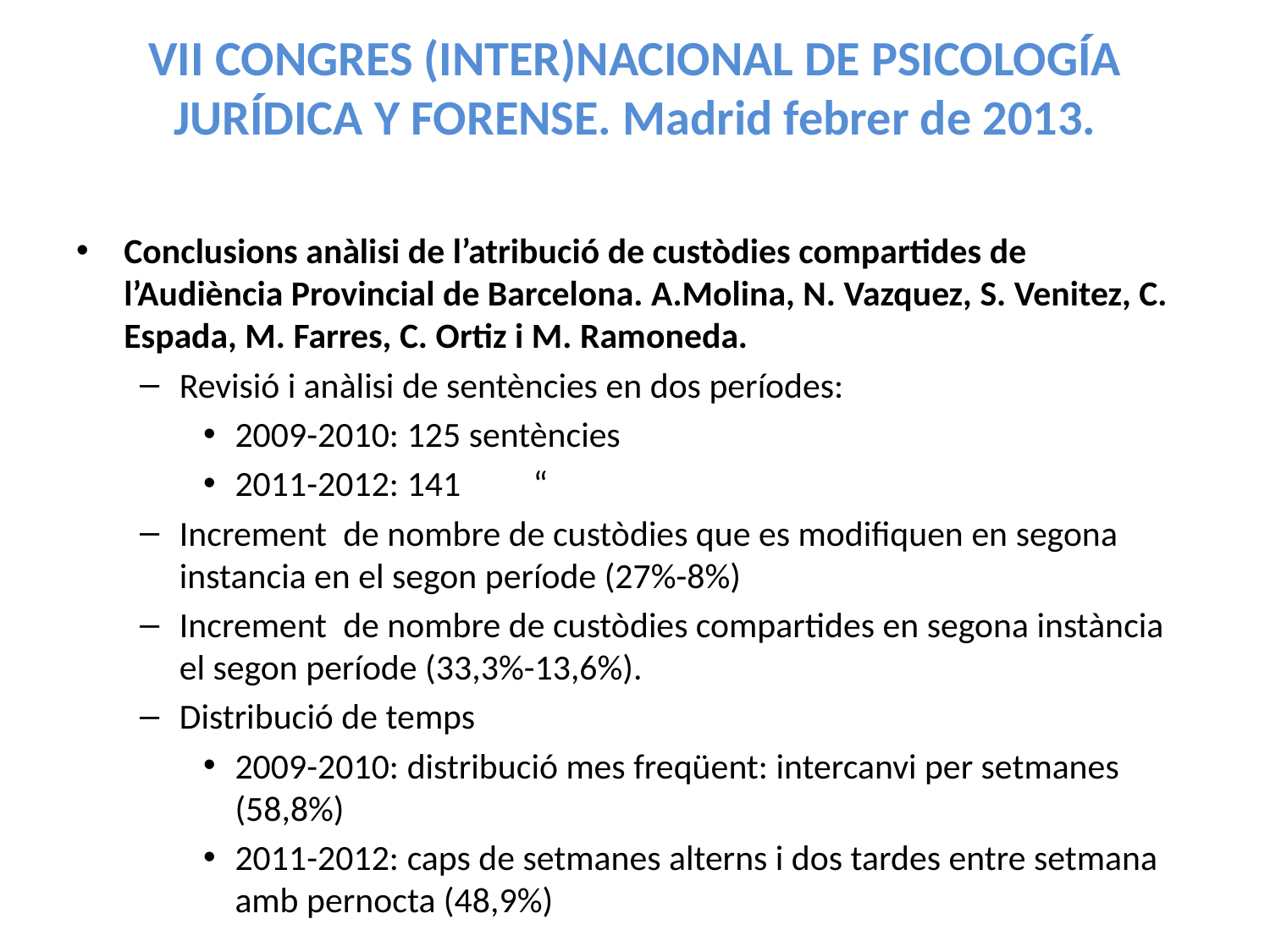

# VII CONGRES (INTER)NACIONAL DE PSICOLOGÍA JURÍDICA Y FORENSE. Madrid febrer de 2013.
Conclusions anàlisi de l’atribució de custòdies compartides de l’Audiència Provincial de Barcelona. A.Molina, N. Vazquez, S. Venitez, C. Espada, M. Farres, C. Ortiz i M. Ramoneda.
Revisió i anàlisi de sentències en dos períodes:
2009-2010: 125 sentències
2011-2012: 141         “
Increment  de nombre de custòdies que es modifiquen en segona instancia en el segon període (27%-8%)
Increment  de nombre de custòdies compartides en segona instància el segon període (33,3%-13,6%).
Distribució de temps
2009-2010: distribució mes freqüent: intercanvi per setmanes (58,8%)
2011-2012: caps de setmanes alterns i dos tardes entre setmana amb pernocta (48,9%)